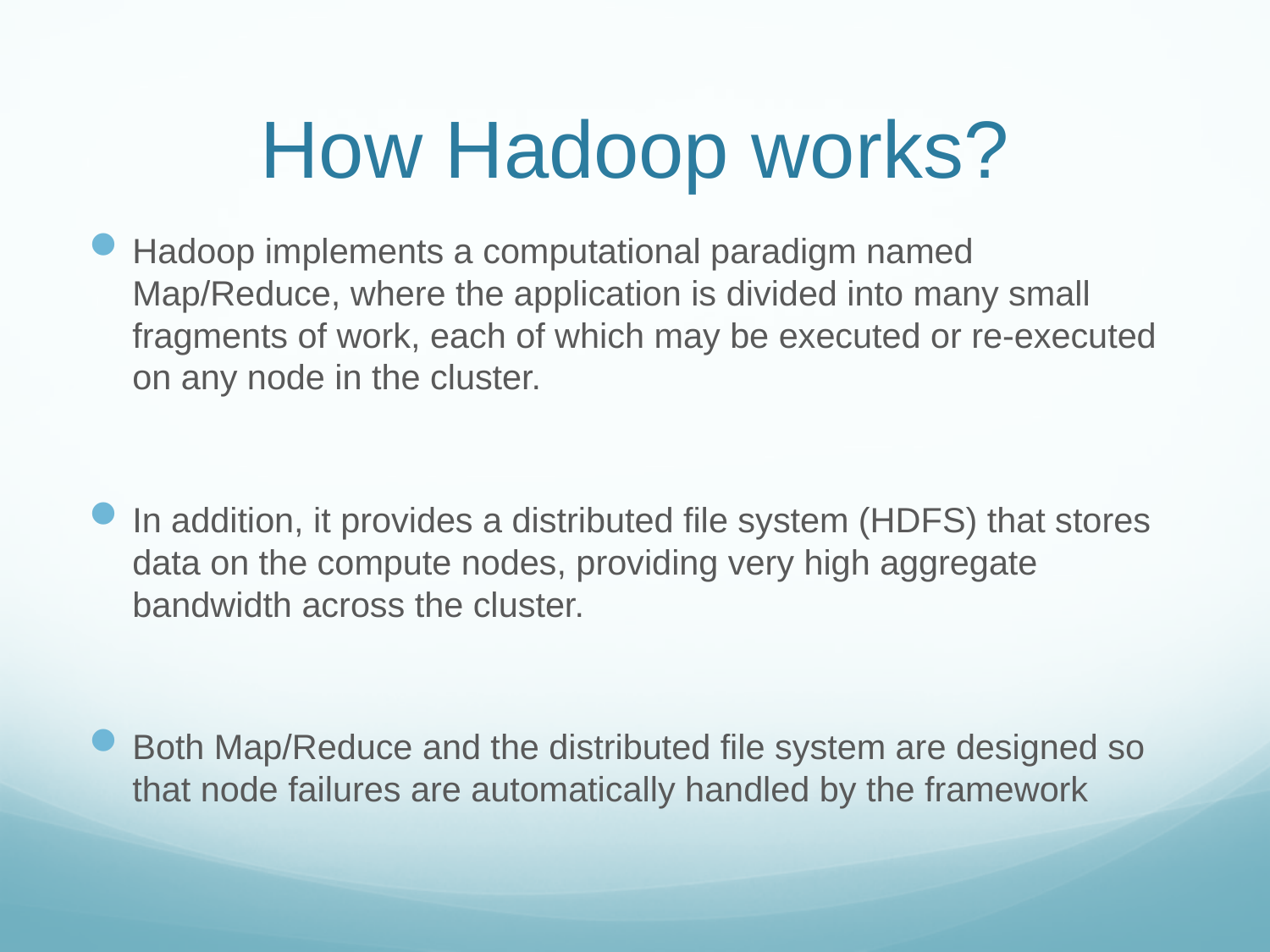

# How Hadoop works?
Hadoop implements a computational paradigm named Map/Reduce, where the application is divided into many small fragments of work, each of which may be executed or re-executed on any node in the cluster.

In addition, it provides a distributed file system (HDFS) that stores data on the compute nodes, providing very high aggregate bandwidth across the cluster.

Both Map/Reduce and the distributed file system are designed so that node failures are automatically handled by the framework